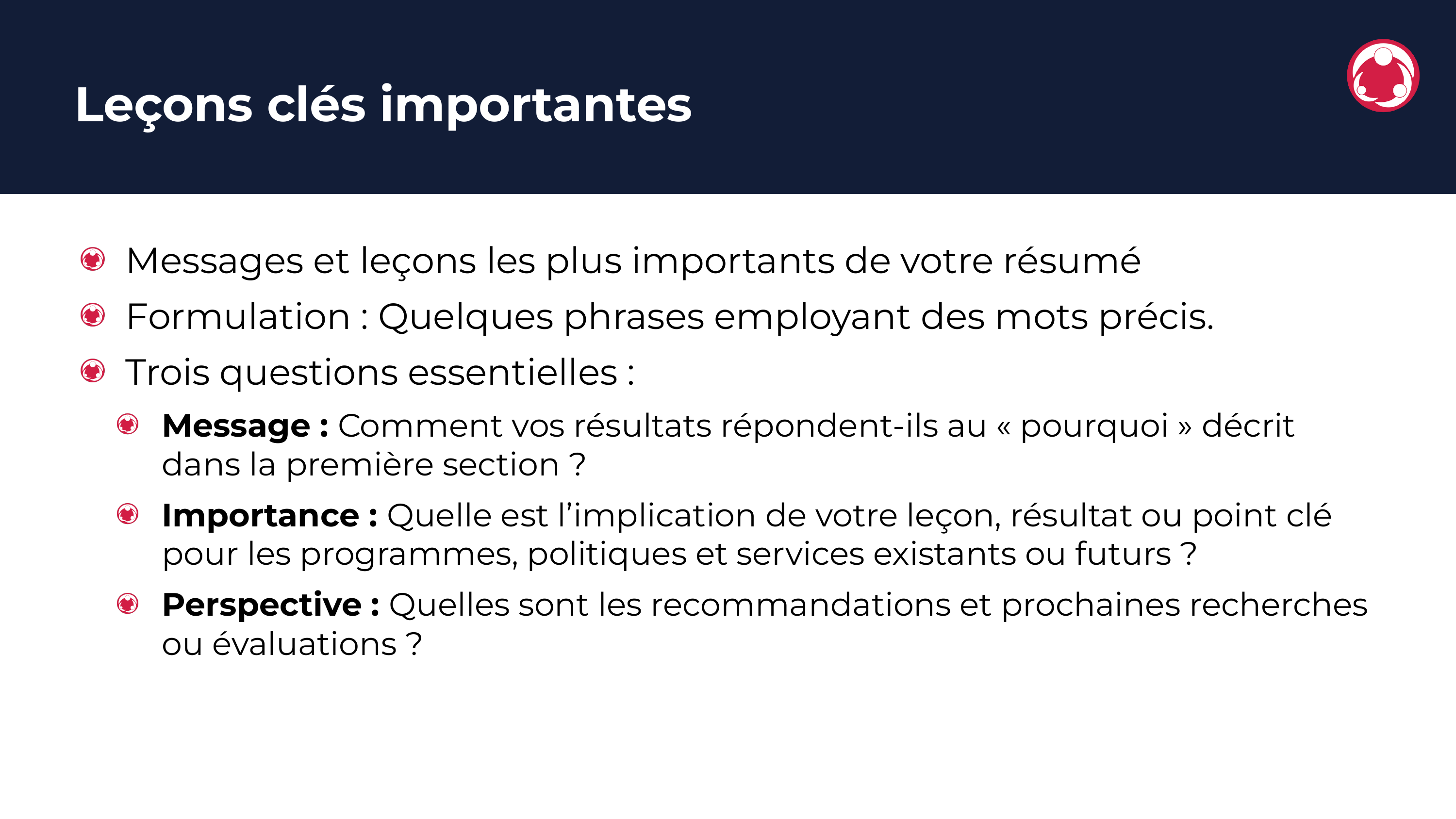

Leçons clés importantes
Messages et leçons les plus importants de votre résumé
Formulation : Quelques phrases employant des mots précis.
Trois questions essentielles :
Message : Comment vos résultats répondent-ils au « pourquoi » décrit dans la première section ?
Importance : Quelle est l’implication de votre leçon, résultat ou point clé pour les programmes, politiques et services existants ou futurs ?
Perspective : Quelles sont les recommandations et prochaines recherches ou évaluations ?